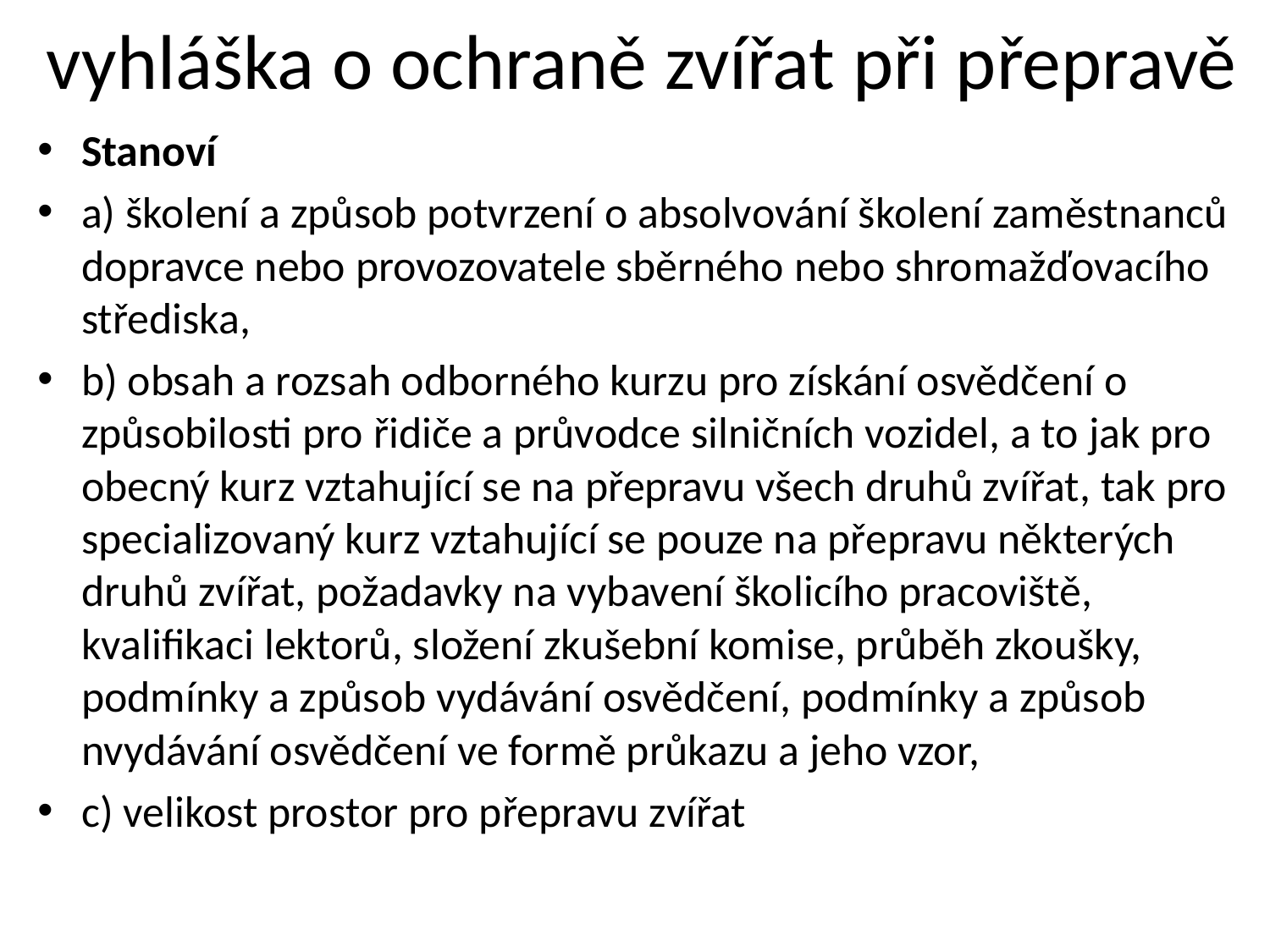

# vyhláška o ochraně zvířat při přepravě
Stanoví
a) školení a způsob potvrzení o absolvování školení zaměstnanců dopravce nebo provozovatele sběrného nebo shromažďovacího střediska,
b) obsah a rozsah odborného kurzu pro získání osvědčení o způsobilosti pro řidiče a průvodce silničních vozidel, a to jak pro obecný kurz vztahující se na přepravu všech druhů zvířat, tak pro specializovaný kurz vztahující se pouze na přepravu některých druhů zvířat, požadavky na vybavení školicího pracoviště, kvalifikaci lektorů, složení zkušební komise, průběh zkoušky, podmínky a způsob vydávání osvědčení, podmínky a způsob nvydávání osvědčení ve formě průkazu a jeho vzor,
c) velikost prostor pro přepravu zvířat